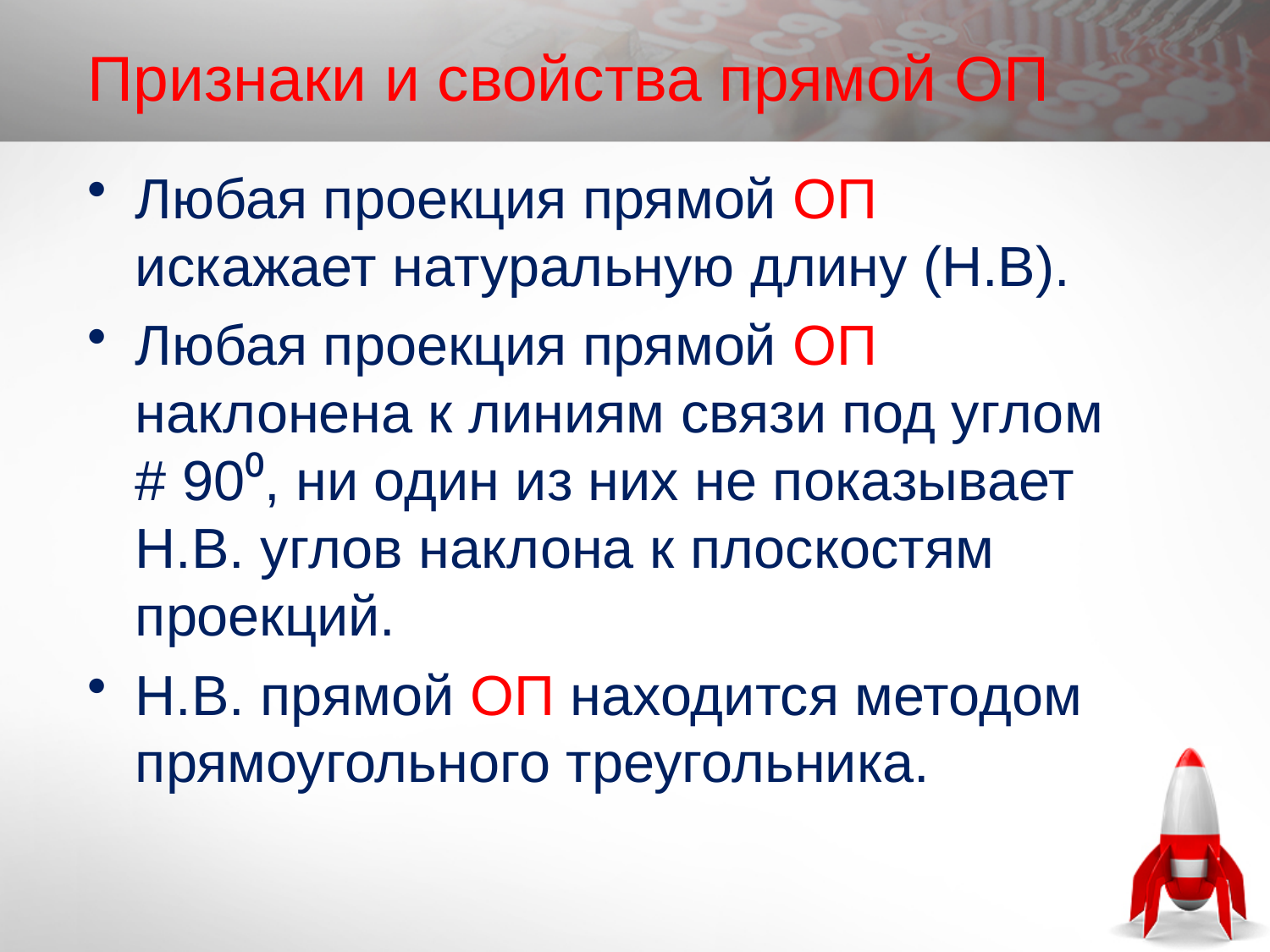

# Признаки и свойства прямой ОП
Любая проекция прямой ОП искажает натуральную длину (Н.В).
Любая проекция прямой ОП наклонена к линиям связи под углом # 90⁰, ни один из них не показывает Н.В. углов наклона к плоскостям проекций.
Н.В. прямой ОП находится методом прямоугольного треугольника.